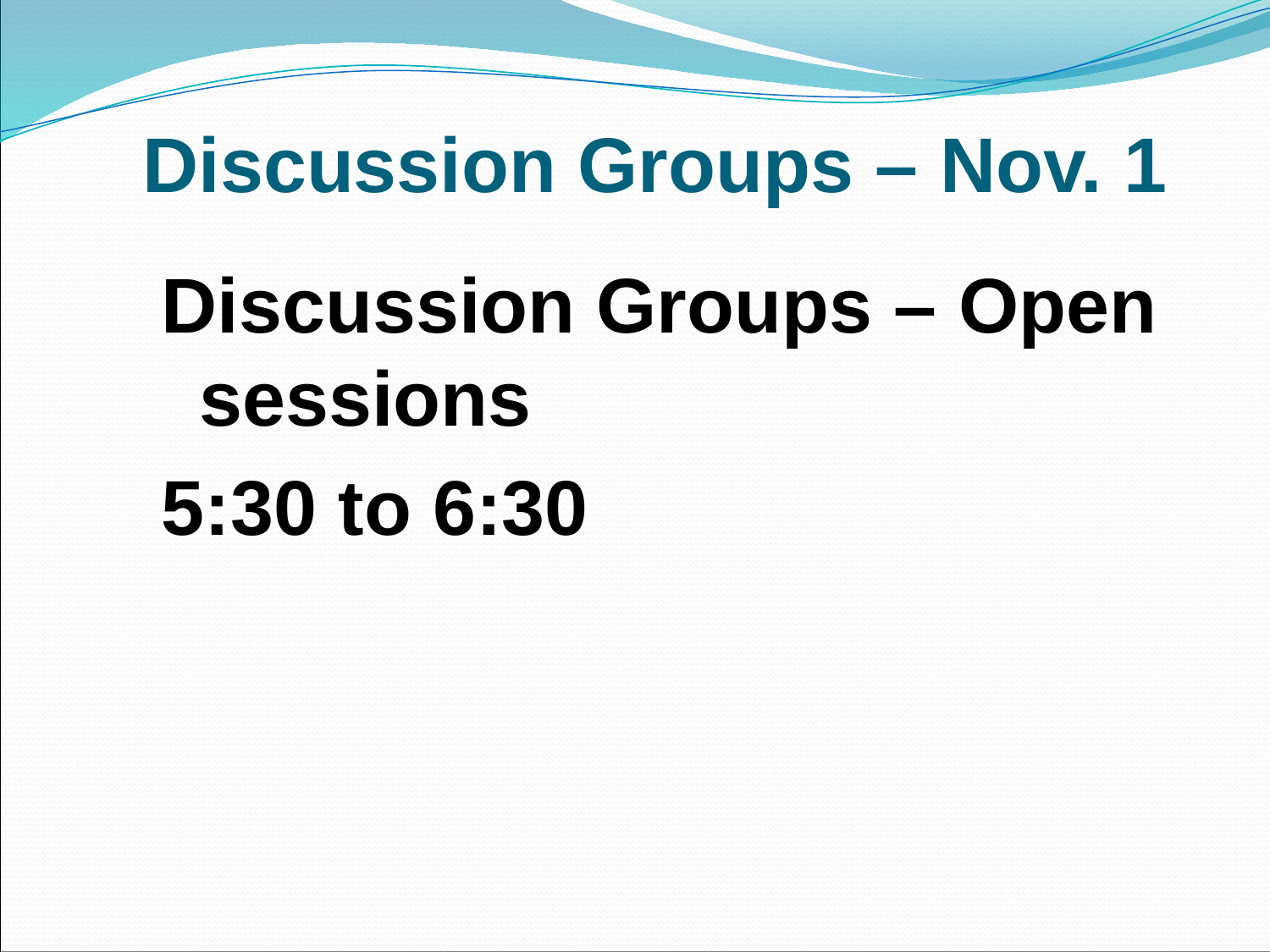

# Discussion Groups – Nov. 1
Discussion Groups – Open sessions
5:30 to 6:30